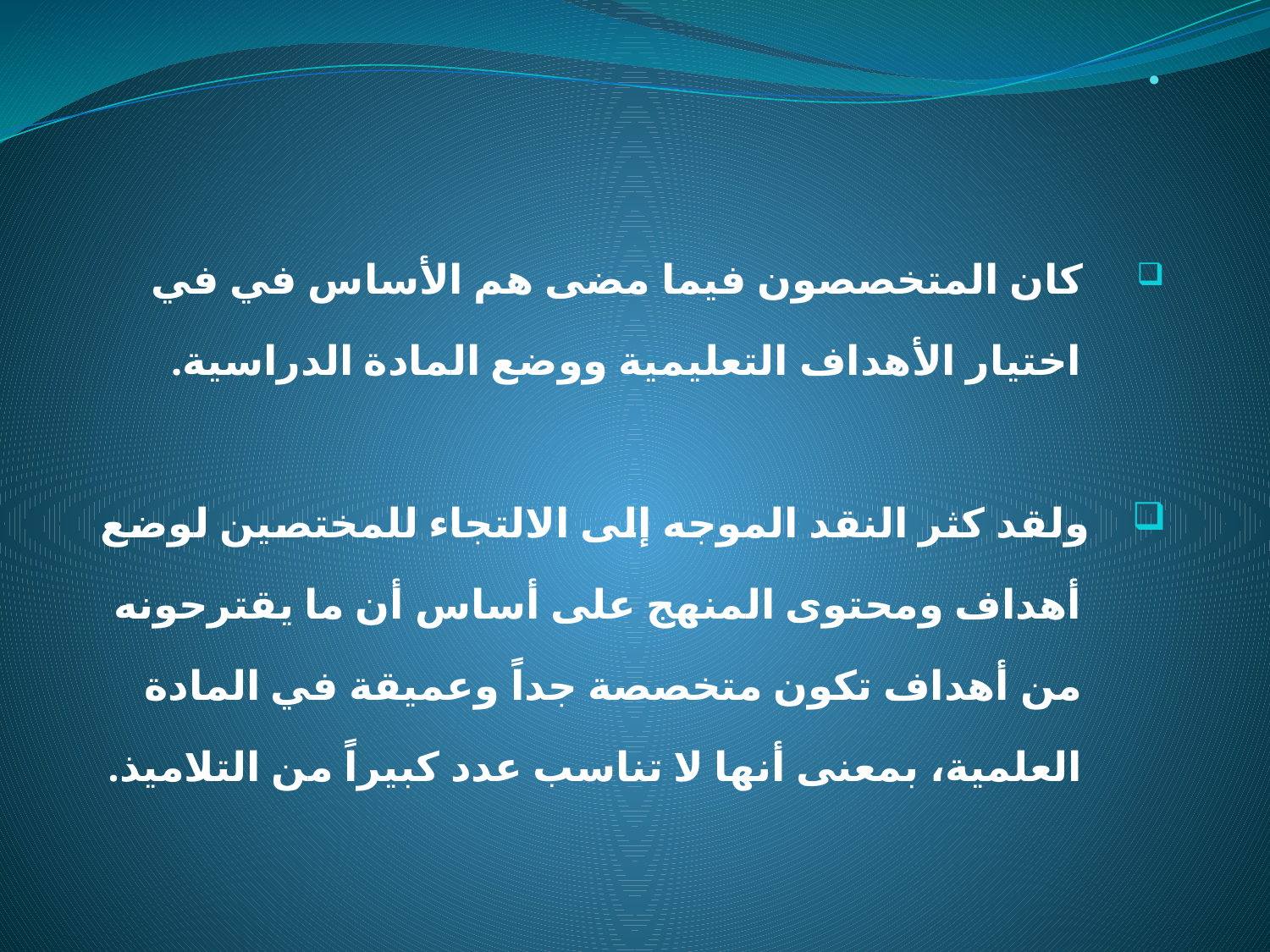

# .
      كان المتخصصون فيما مضى هم الأساس في في
       اختيار الأهداف التعليمية ووضع المادة الدراسية.

    ولقد كثر النقد الموجه إلى الالتجاء للمختصين لوضع
       أهداف ومحتوى المنهج على أساس أن ما يقترحونه
       من أهداف تكون متخصصة جداً وعميقة في المادة
       العلمية، بمعنى أنها لا تناسب عدد كبيراً من التلاميذ.